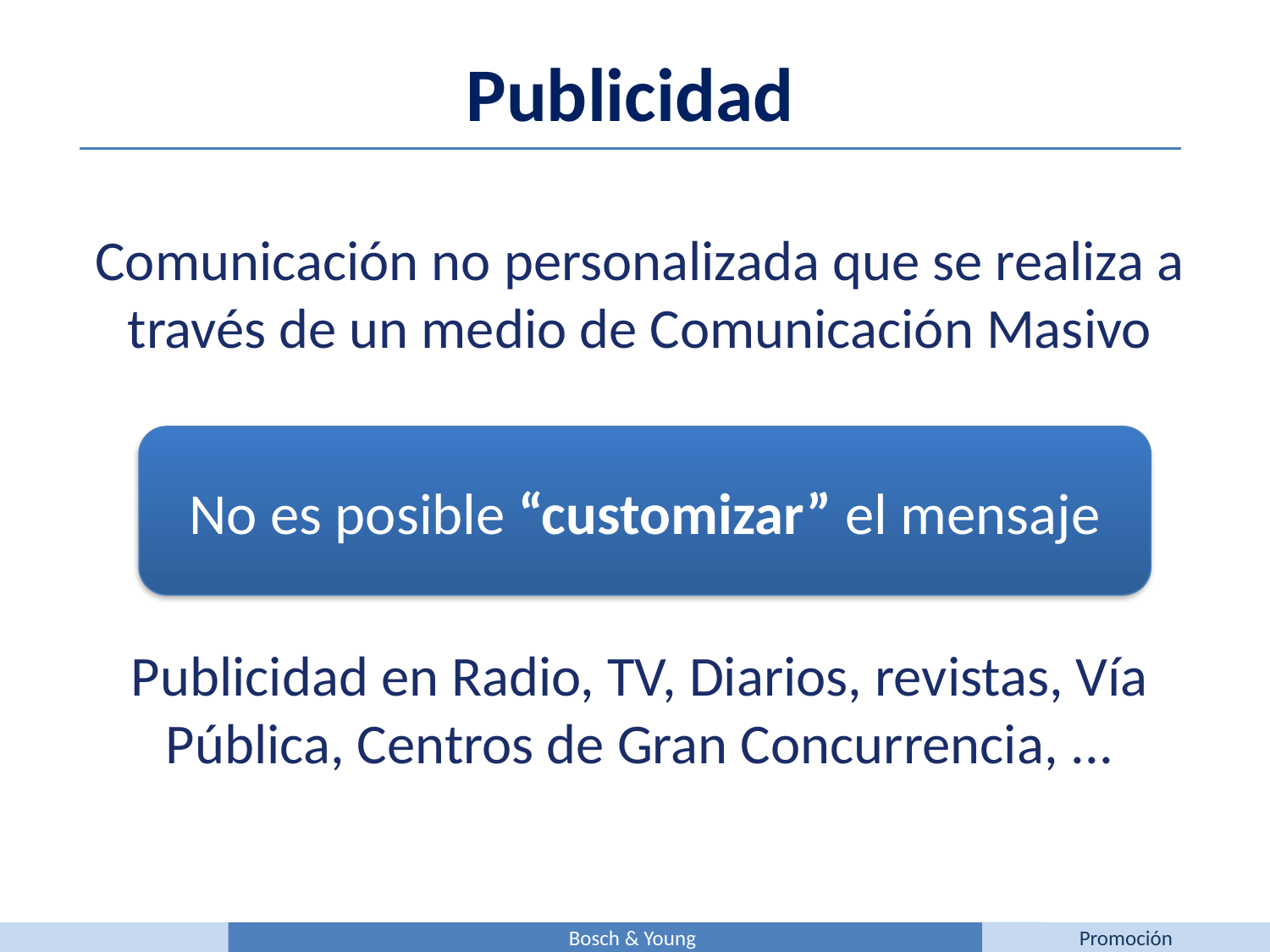

Publicidad
Comunicación no personalizada que se realiza a través de un medio de Comunicación Masivo

Publicidad en Radio, TV, Diarios, revistas, Vía Pública, Centros de Gran Concurrencia, ...
No es posible “customizar” el mensaje

Bosch & Young
Promoción